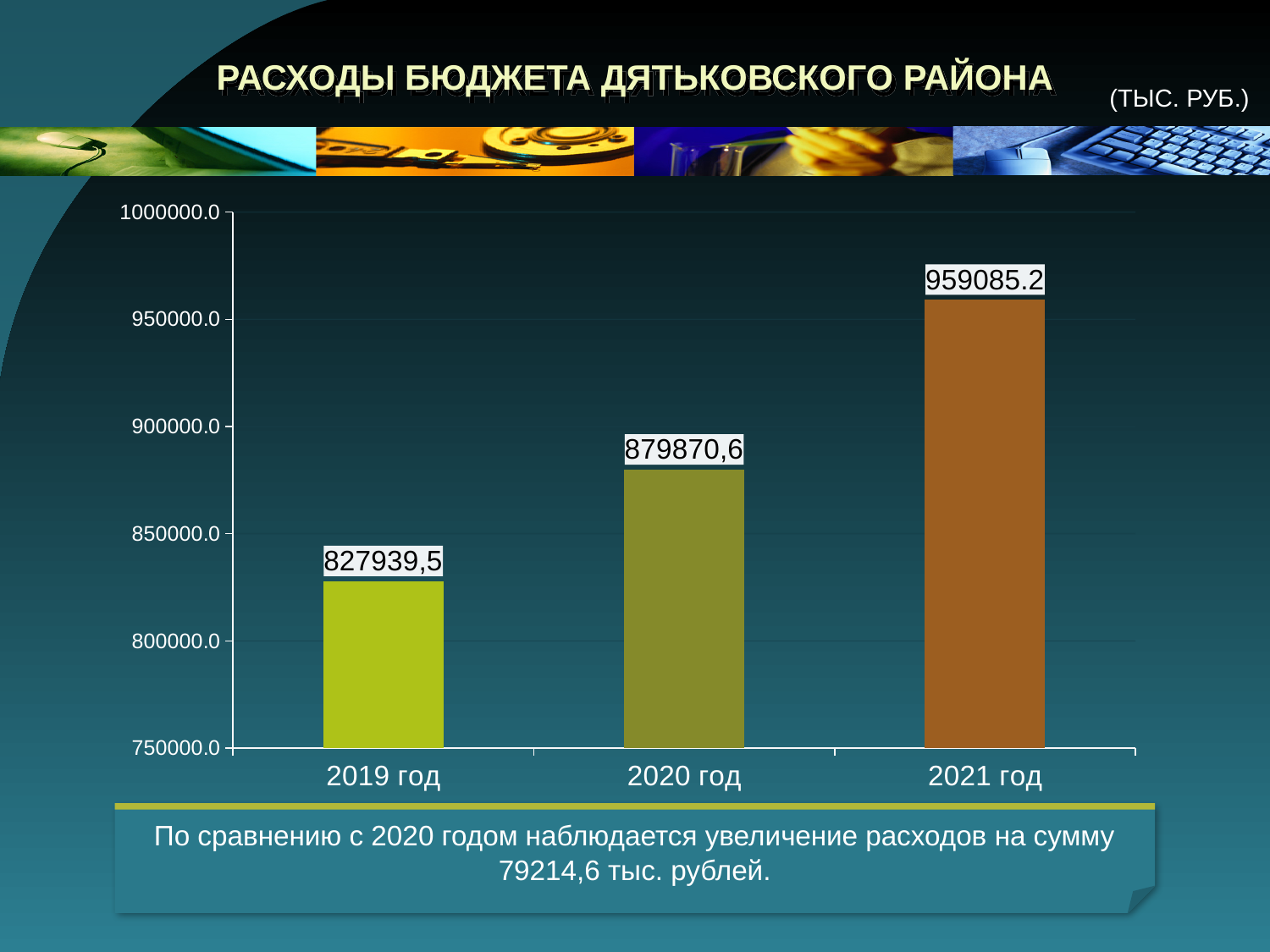

# РАСХОДЫ БЮДЖЕТА ДЯТЬКОВСКОГО РАЙОНА
(ТЫС. РУБ.)

### Chart

| Category |  |
|---|---|
| 2019 год | 827939.5 |
| 2020 год | 879870.6 |
| 2021 год | 959085.2 |
По сравнению с 2020 годом наблюдается увеличение расходов на сумму 79214,6 тыс. рублей.